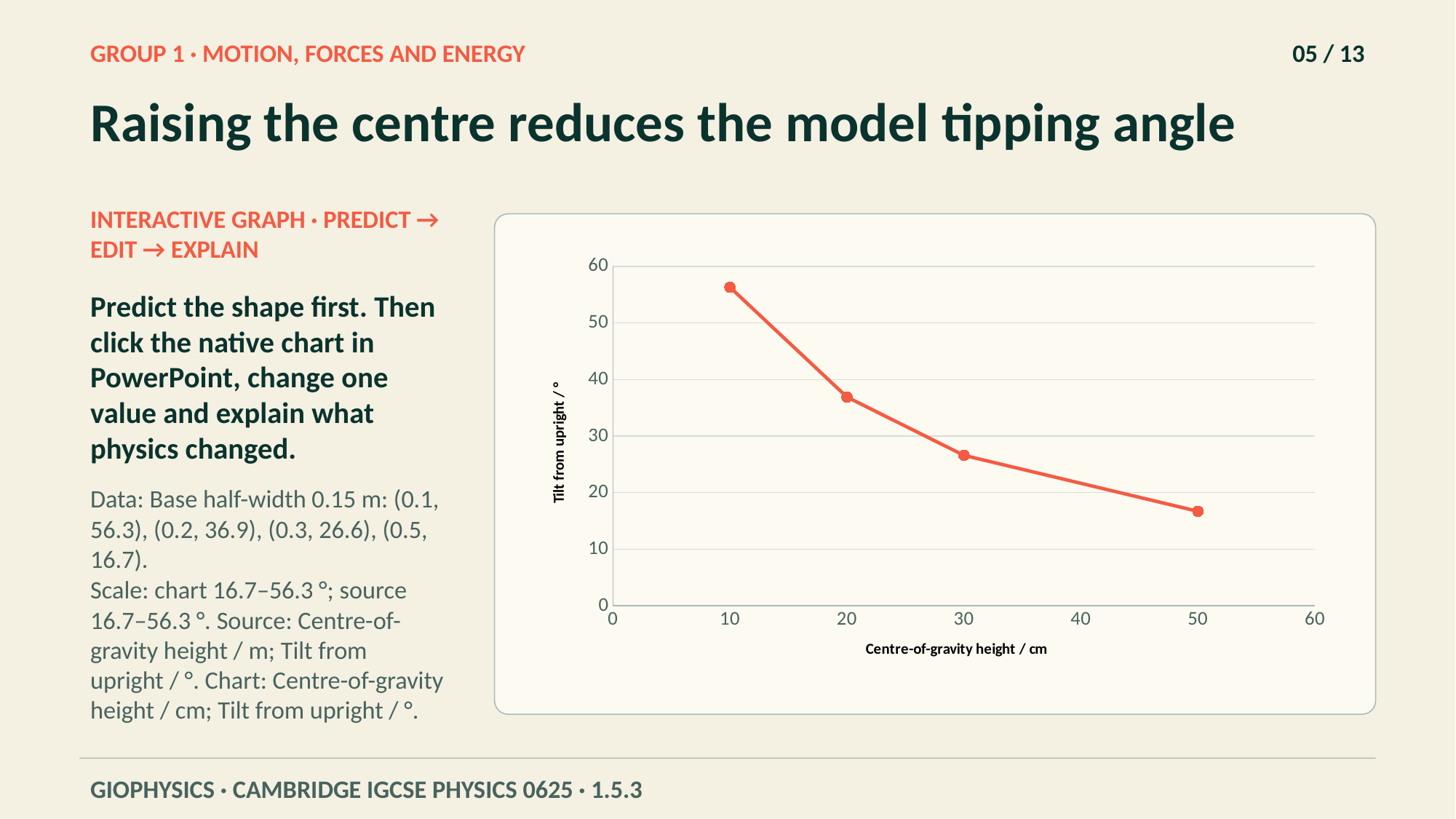

GROUP 1 · MOTION, FORCES AND ENERGY
05 / 13
Raising the centre reduces the model tipping angle
INTERACTIVE GRAPH · PREDICT → EDIT → EXPLAIN

### Chart

| Category |  |
|---|---|
Predict the shape first. Then click the native chart in PowerPoint, change one value and explain what physics changed.
Data: Base half-width 0.15 m: (0.1, 56.3), (0.2, 36.9), (0.3, 26.6), (0.5, 16.7).
Scale: chart 16.7–56.3 °; source 16.7–56.3 °. Source: Centre-of-gravity height / m; Tilt from upright / °. Chart: Centre-of-gravity height / cm; Tilt from upright / °.

GIOPHYSICS · CAMBRIDGE IGCSE PHYSICS 0625 · 1.5.3